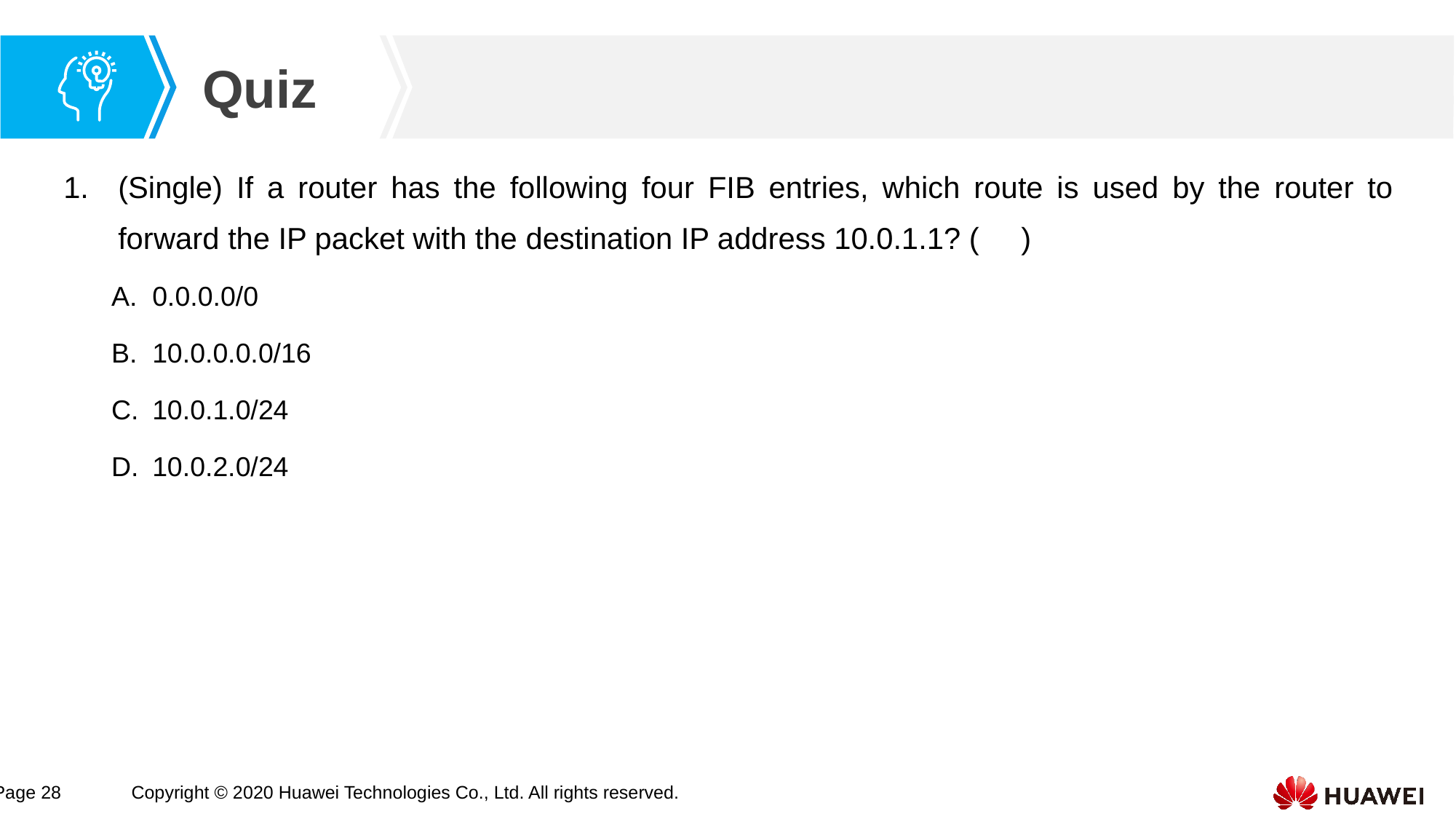

(Single) If a router has the following four FIB entries, which route is used by the router to forward the IP packet with the destination IP address 10.0.1.1? (     )
0.0.0.0/0
10.0.0.0.0/16
10.0.1.0/24
10.0.2.0/24